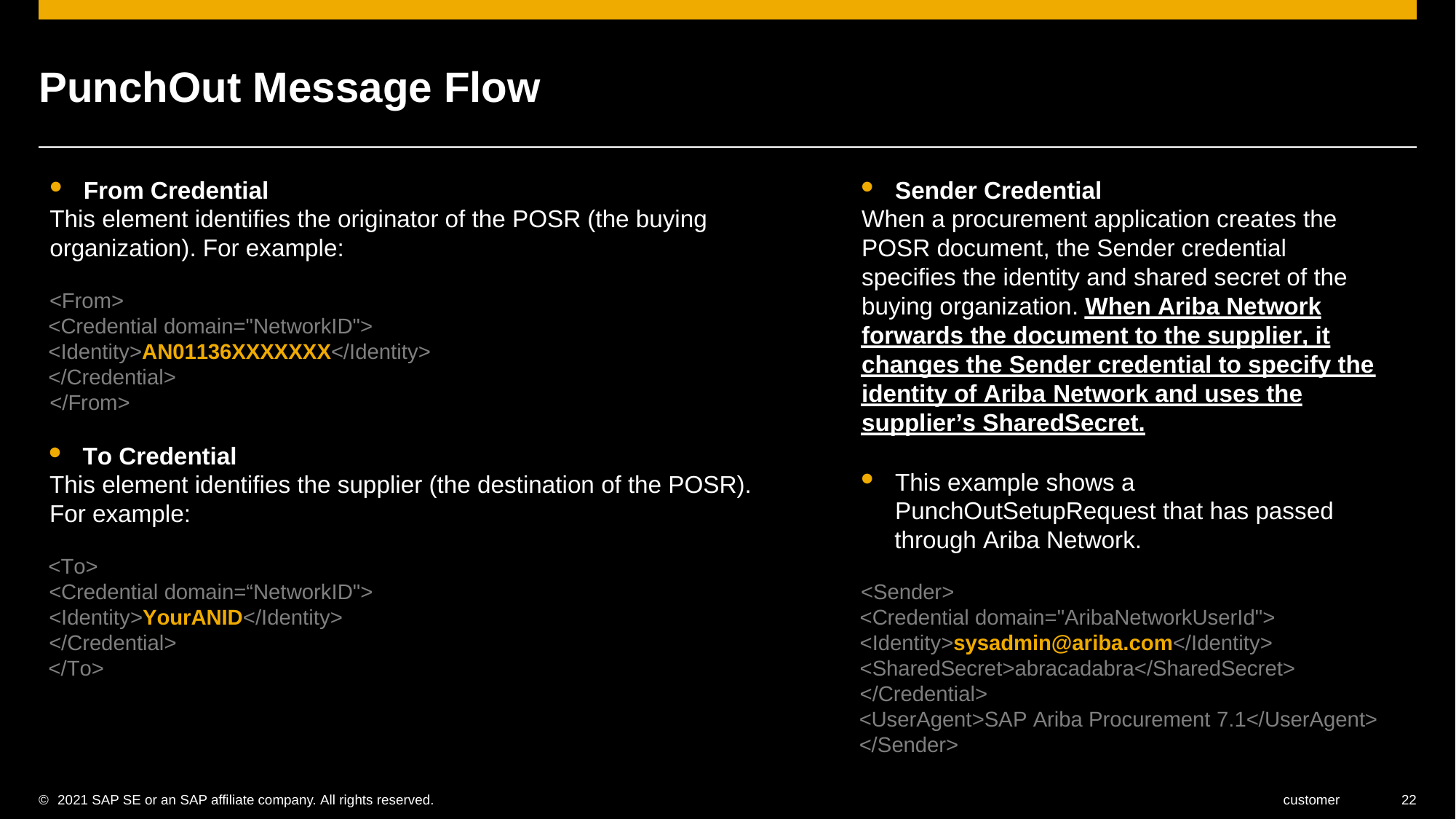

PunchOut Message Flow

•From Credential
•Sender Credential
This element identifies the originator of the POSR (the buying
organization). For example:
When a procurement application creates the
POSR document, the Sender credential
specifies the identity and shared secret of the
buying organization.When Ariba Network
forwards the document to the supplier, it
changes the Sender credential to specify the
identity of AribaNetworkand uses the
supplier’s SharedSecret.
<From>
<Credential domain="NetworkID">
<Identity>AN01136XXXXXXX</Identity>
</Credential>

</From>

•To Credential

•This example shows a
PunchOutSetupRequest that has passed
This element identifies the supplier (the destination of the POSR).
For example:
through Ariba Network.
<To>
<Credential domain=“NetworkID">
<Identity>YourANID</Identity>
</Credential>
<Sender>
<Credential domain="AribaNetworkUserId">
<Identity>sysadmin@ariba.com</Identity>
<SharedSecret>abracadabra</SharedSecret>
</Credential>
</To>
<UserAgent>SAP Ariba Procurement 7.1</UserAgent>
</Sender>
©	2021 SAP SE or an SAP affiliate company. All rights reserved.	customer	22